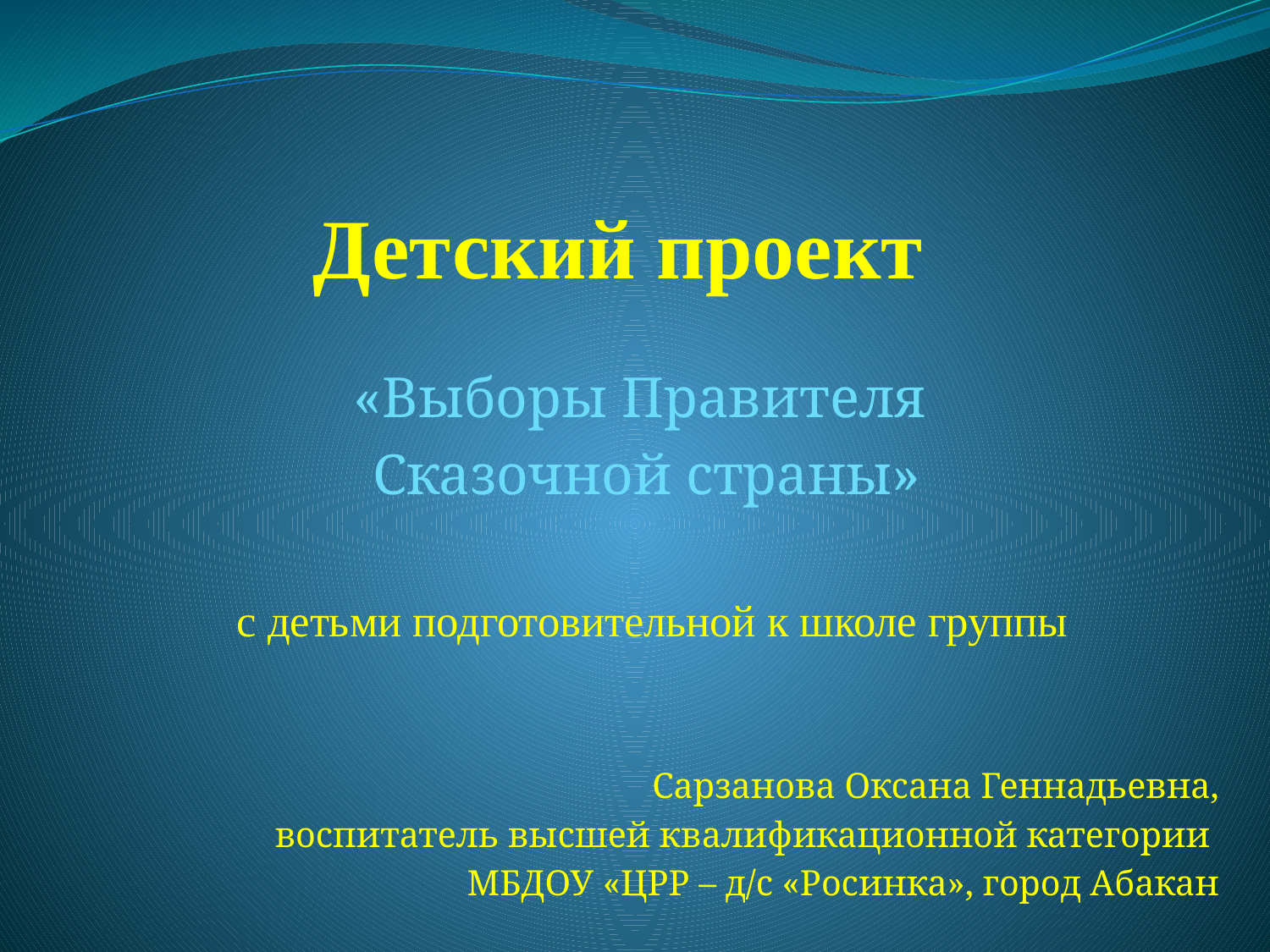

# Детский проект
«Выборы Правителя
Сказочной страны»

 с детьми подготовительной к школе группы

Сарзанова Оксана Геннадьевна,
воспитатель высшей квалификационной категории
МБДОУ «ЦРР – д/с «Росинка», город Абакан